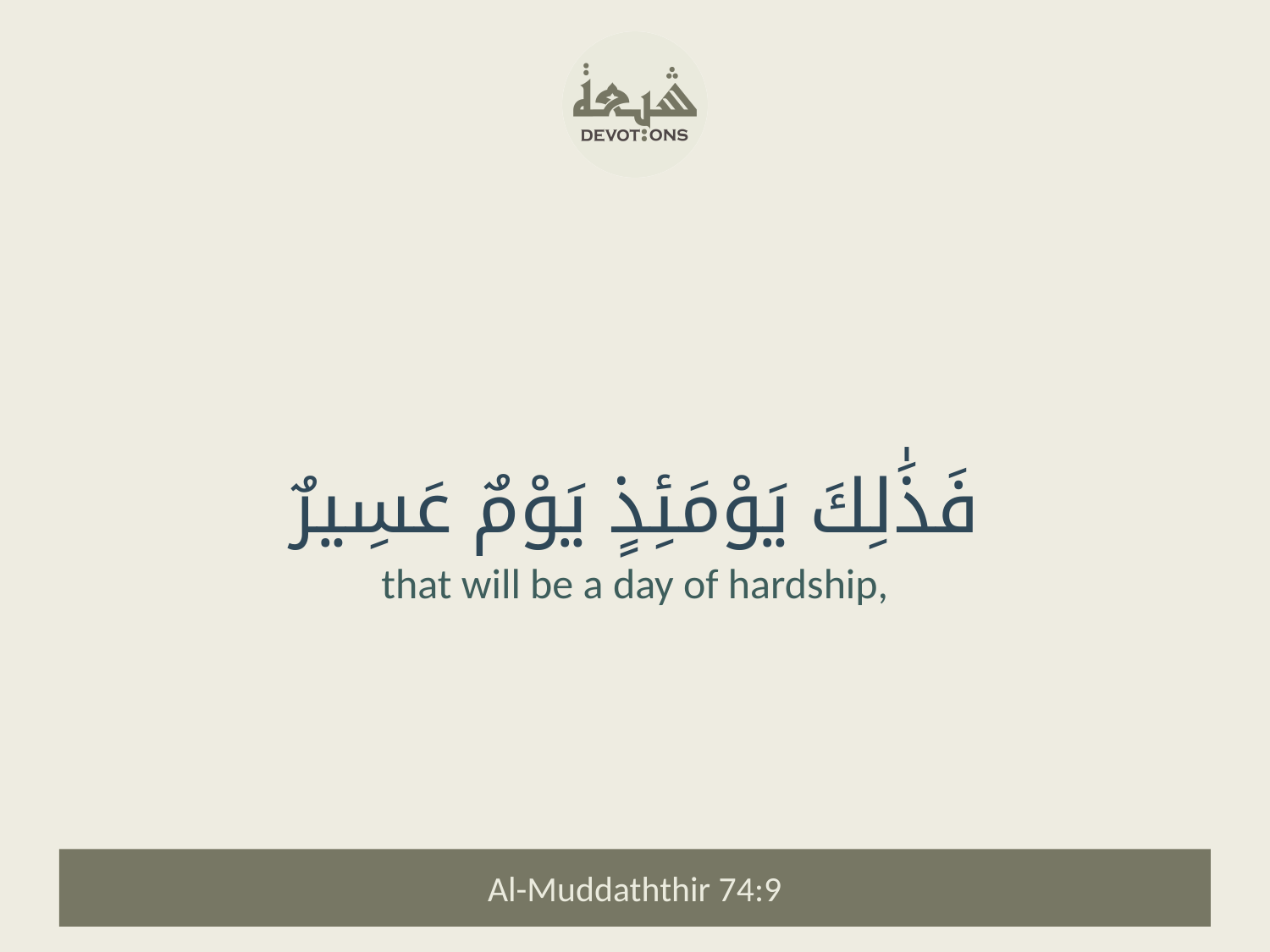

فَذَٰلِكَ يَوْمَئِذٍ يَوْمٌ عَسِيرٌ
that will be a day of hardship,
Al-Muddaththir 74:9